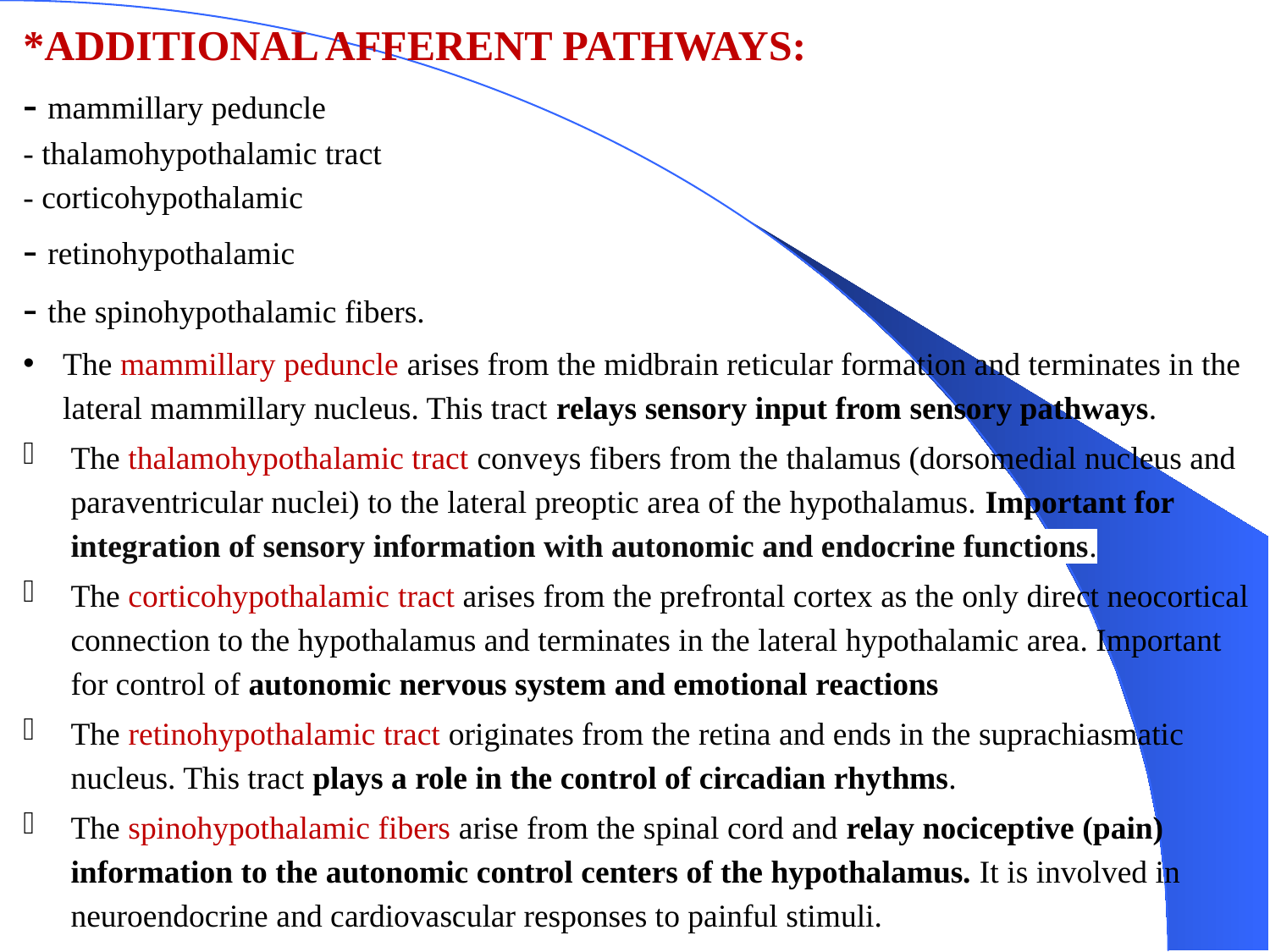

*ADDITIONAL AFFERENT PATHWAYS:
- mammillary peduncle
- thalamohypothalamic tract
- corticohypothalamic
- retinohypothalamic
- the spinohypothalamic fibers.
The mammillary peduncle arises from the midbrain reticular formation and terminates in the lateral mammillary nucleus. This tract relays sensory input from sensory pathways.
The thalamohypothalamic tract conveys fibers from the thalamus (dorsomedial nucleus and paraventricular nuclei) to the lateral preoptic area of the hypothalamus. Important for integration of sensory information with autonomic and endocrine functions.
The corticohypothalamic tract arises from the prefrontal cortex as the only direct neocortical connection to the hypothalamus and terminates in the lateral hypothalamic area. Important for control of autonomic nervous system and emotional reactions
The retinohypothalamic tract originates from the retina and ends in the suprachiasmatic nucleus. This tract plays a role in the control of circadian rhythms.
The spinohypothalamic fibers arise from the spinal cord and relay nociceptive (pain) information to the autonomic control centers of the hypothalamus. It is involved in neuroendocrine and cardiovascular responses to painful stimuli.